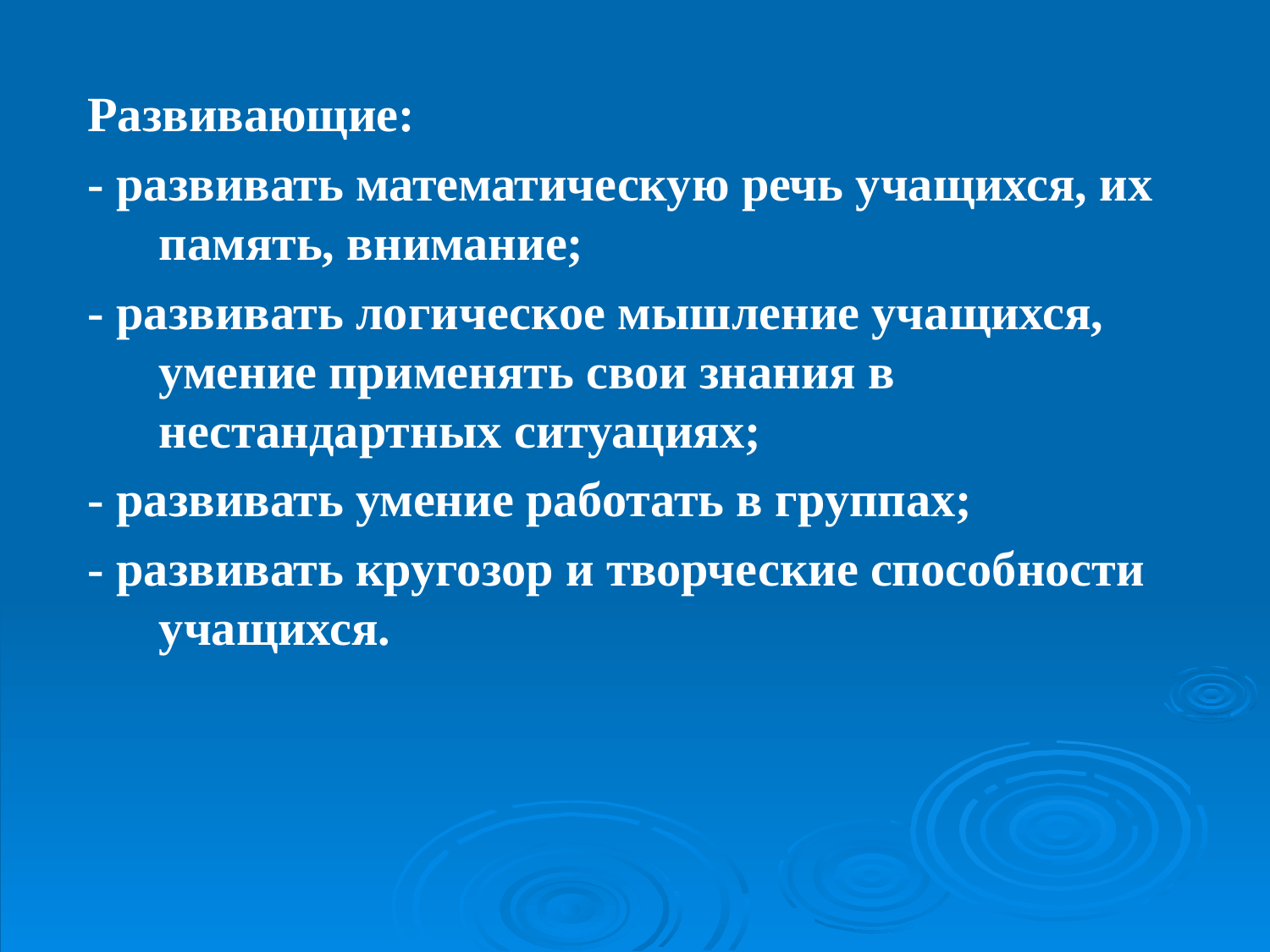

Развивающие:
- развивать математическую речь учащихся, их память, внимание;
- развивать логическое мышление учащихся, умение применять свои знания в нестандартных ситуациях;
- развивать умение работать в группах;
- развивать кругозор и творческие способности учащихся.